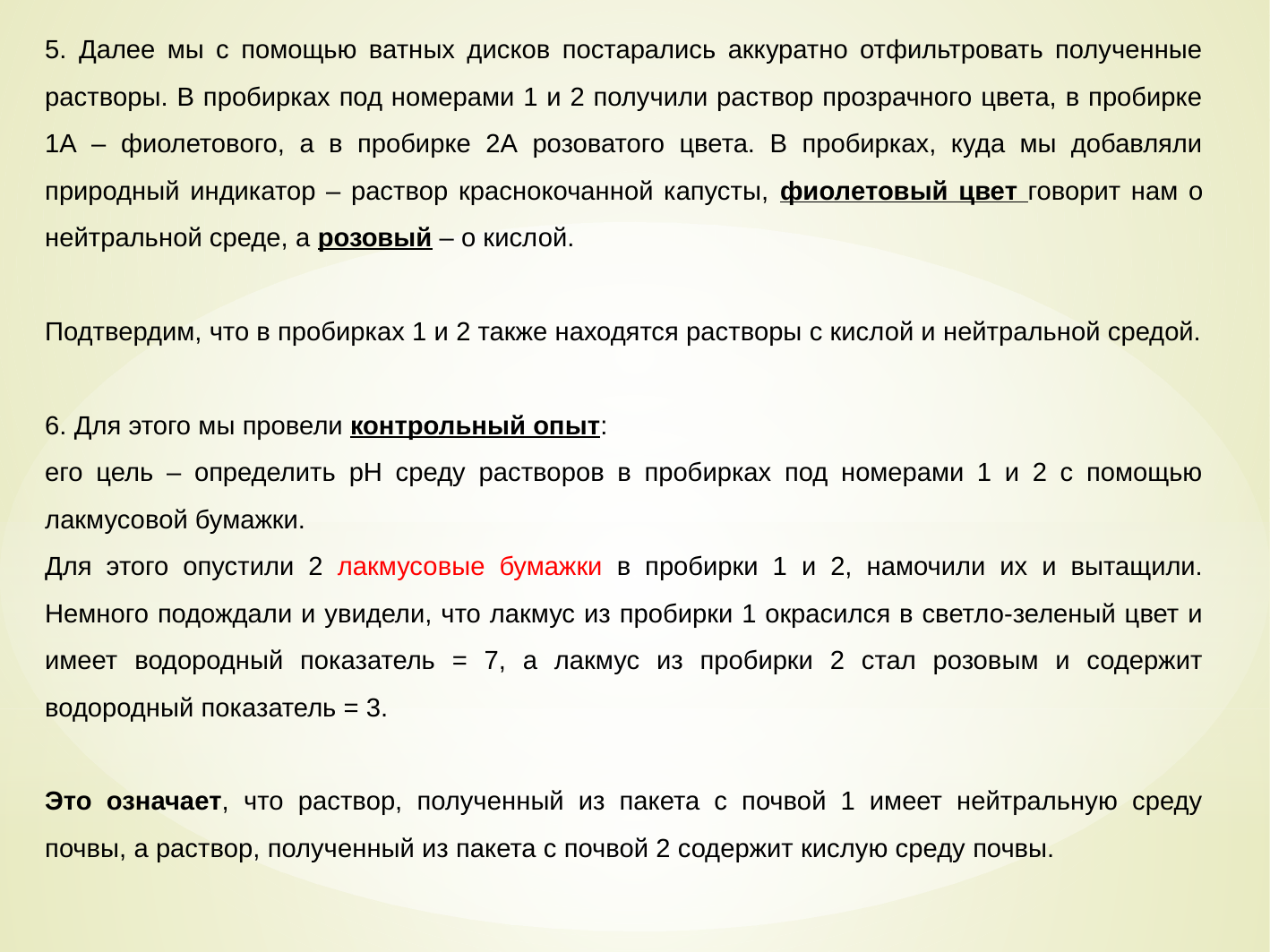

5. Далее мы с помощью ватных дисков постарались аккуратно отфильтровать полученные растворы. В пробирках под номерами 1 и 2 получили раствор прозрачного цвета, в пробирке 1А – фиолетового, а в пробирке 2А розоватого цвета. В пробирках, куда мы добавляли природный индикатор – раствор краснокочанной капусты, фиолетовый цвет говорит нам о нейтральной среде, а розовый – о кислой.

Подтвердим, что в пробирках 1 и 2 также находятся растворы с кислой и нейтральной средой.

6. Для этого мы провели контрольный опыт:
его цель – определить pH среду растворов в пробирках под номерами 1 и 2 с помощью лакмусовой бумажки.
Для этого опустили 2 лакмусовые бумажки в пробирки 1 и 2, намочили их и вытащили. Немного подождали и увидели, что лакмус из пробирки 1 окрасился в светло-зеленый цвет и имеет водородный показатель = 7, а лакмус из пробирки 2 стал розовым и содержит водородный показатель = 3.

Это означает, что раствор, полученный из пакета с почвой 1 имеет нейтральную среду почвы, а раствор, полученный из пакета с почвой 2 содержит кислую среду почвы.